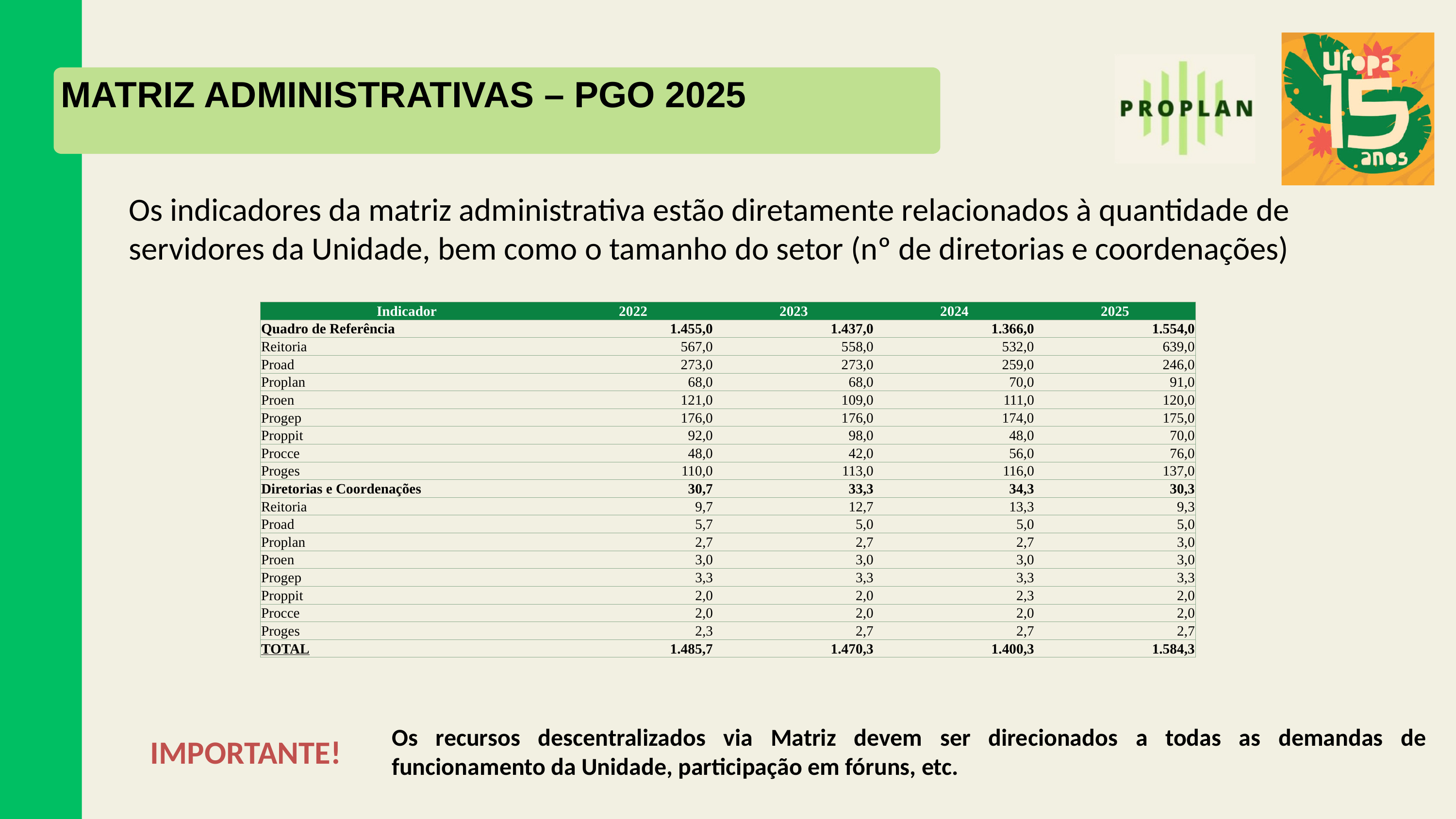

MATRIZ ADMINISTRATIVAS – PGO 2025

Os indicadores da matriz administrativa estão diretamente relacionados à quantidade de servidores da Unidade, bem como o tamanho do setor (nº de diretorias e coordenações)
| Indicador | 2022 | 2023 | 2024 | 2025 |
| --- | --- | --- | --- | --- |
| Quadro de Referência | 1.455,0 | 1.437,0 | 1.366,0 | 1.554,0 |
| Reitoria | 567,0 | 558,0 | 532,0 | 639,0 |
| Proad | 273,0 | 273,0 | 259,0 | 246,0 |
| Proplan | 68,0 | 68,0 | 70,0 | 91,0 |
| Proen | 121,0 | 109,0 | 111,0 | 120,0 |
| Progep | 176,0 | 176,0 | 174,0 | 175,0 |
| Proppit | 92,0 | 98,0 | 48,0 | 70,0 |
| Procce | 48,0 | 42,0 | 56,0 | 76,0 |
| Proges | 110,0 | 113,0 | 116,0 | 137,0 |
| Diretorias e Coordenações | 30,7 | 33,3 | 34,3 | 30,3 |
| Reitoria | 9,7 | 12,7 | 13,3 | 9,3 |
| Proad | 5,7 | 5,0 | 5,0 | 5,0 |
| Proplan | 2,7 | 2,7 | 2,7 | 3,0 |
| Proen | 3,0 | 3,0 | 3,0 | 3,0 |
| Progep | 3,3 | 3,3 | 3,3 | 3,3 |
| Proppit | 2,0 | 2,0 | 2,3 | 2,0 |
| Procce | 2,0 | 2,0 | 2,0 | 2,0 |
| Proges | 2,3 | 2,7 | 2,7 | 2,7 |
| TOTAL | 1.485,7 | 1.470,3 | 1.400,3 | 1.584,3 |
Os recursos descentralizados via Matriz devem ser direcionados a todas as demandas de funcionamento da Unidade, participação em fóruns, etc.
IMPORTANTE!